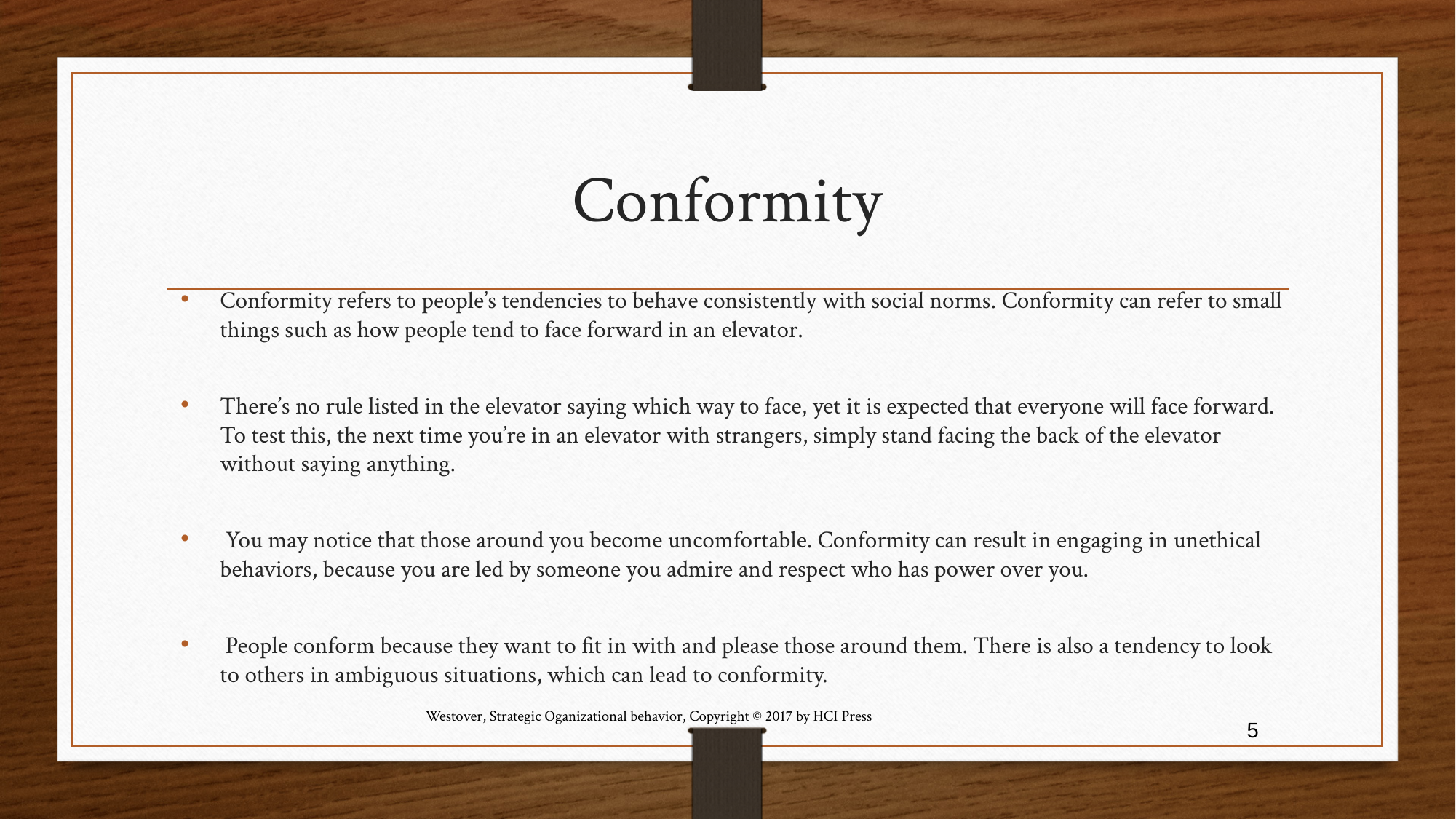

# Conformity
Conformity refers to people’s tendencies to behave consistently with social norms. Conformity can refer to small things such as how people tend to face forward in an elevator.

There’s no rule listed in the elevator saying which way to face, yet it is expected that everyone will face forward. To test this, the next time you’re in an elevator with strangers, simply stand facing the back of the elevator without saying anything.

 You may notice that those around you become uncomfortable. Conformity can result in engaging in unethical behaviors, because you are led by someone you admire and respect who has power over you.

 People conform because they want to fit in with and please those around them. There is also a tendency to look to others in ambiguous situations, which can lead to conformity.
Westover, Strategic Oganizational behavior, Copyright © 2017 by HCI Press
5